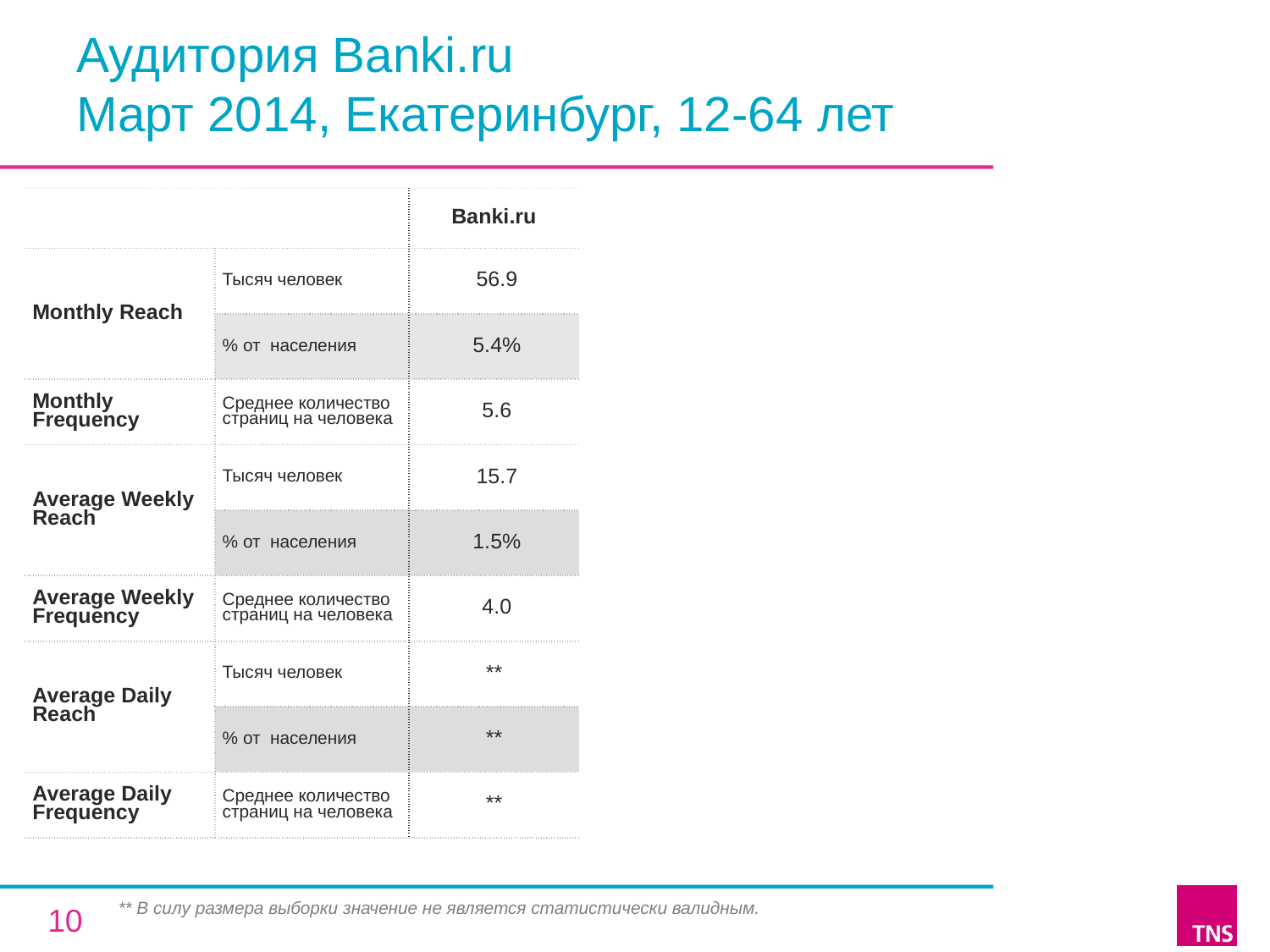

# Аудитория Banki.ru Март 2014, Екатеринбург, 12-64 лет
|  |  | Banki.ru |
| --- | --- | --- |
| Monthly Reach | Тысяч человек | 56.9 |
|  | % от населения | 5.4% |
| Monthly Frequency | Среднее количество страниц на человека | 5.6 |
| Average Weekly Reach | Тысяч человек | 15.7 |
|  | % от населения | 1.5% |
| Average Weekly Frequency | Среднее количество страниц на человека | 4.0 |
| Average Daily Reach | Тысяч человек | \*\* |
|  | % от населения | \*\* |
| Average Daily Frequency | Среднее количество страниц на человека | \*\* |
** В силу размера выборки значение не является статистически валидным.
10